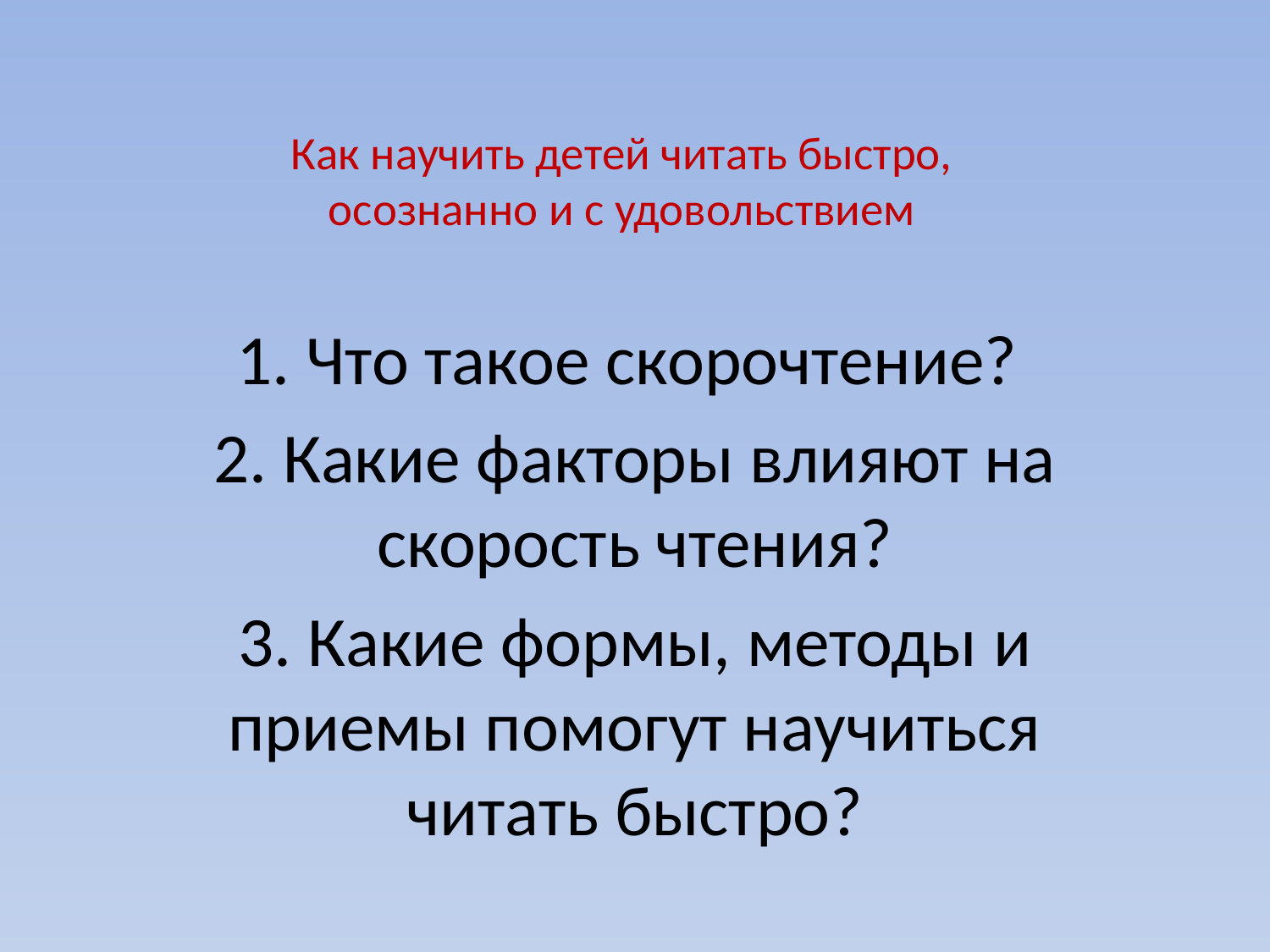

# Как научить детей читать быстро, осознанно и с удовольствием
1. Что такое скорочтение?
2. Какие факторы влияют на скорость чтения?
3. Какие формы, методы и приемы помогут научиться читать быстро?